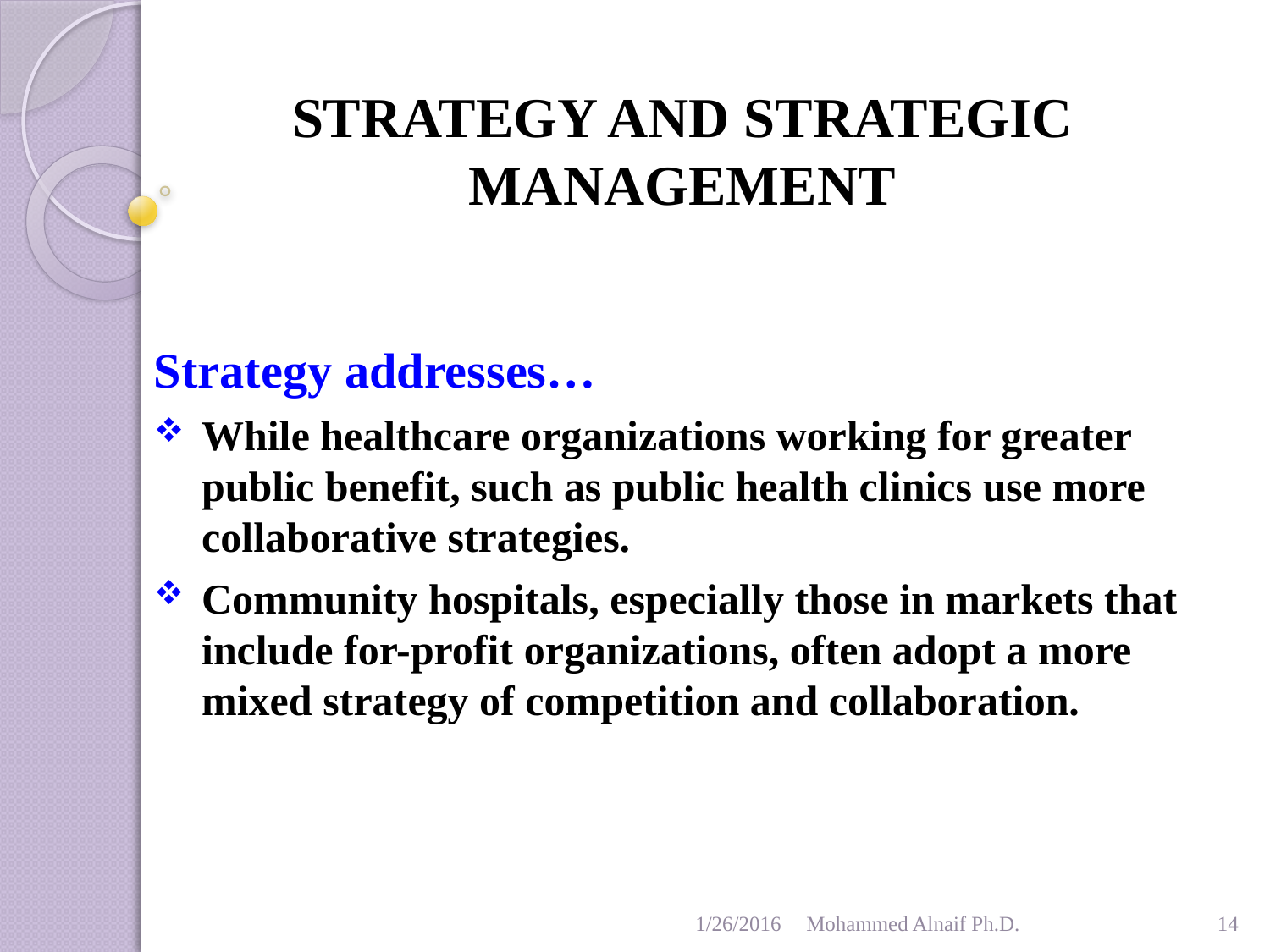

# STRATEGY AND STRATEGIC MANAGEMENT
Strategy addresses…
While healthcare organizations working for greater public benefit, such as public health clinics use more collaborative strategies.
Community hospitals, especially those in markets that include for-profit organizations, often adopt a more mixed strategy of competition and collaboration.
1/26/2016
Mohammed Alnaif Ph.D.
14